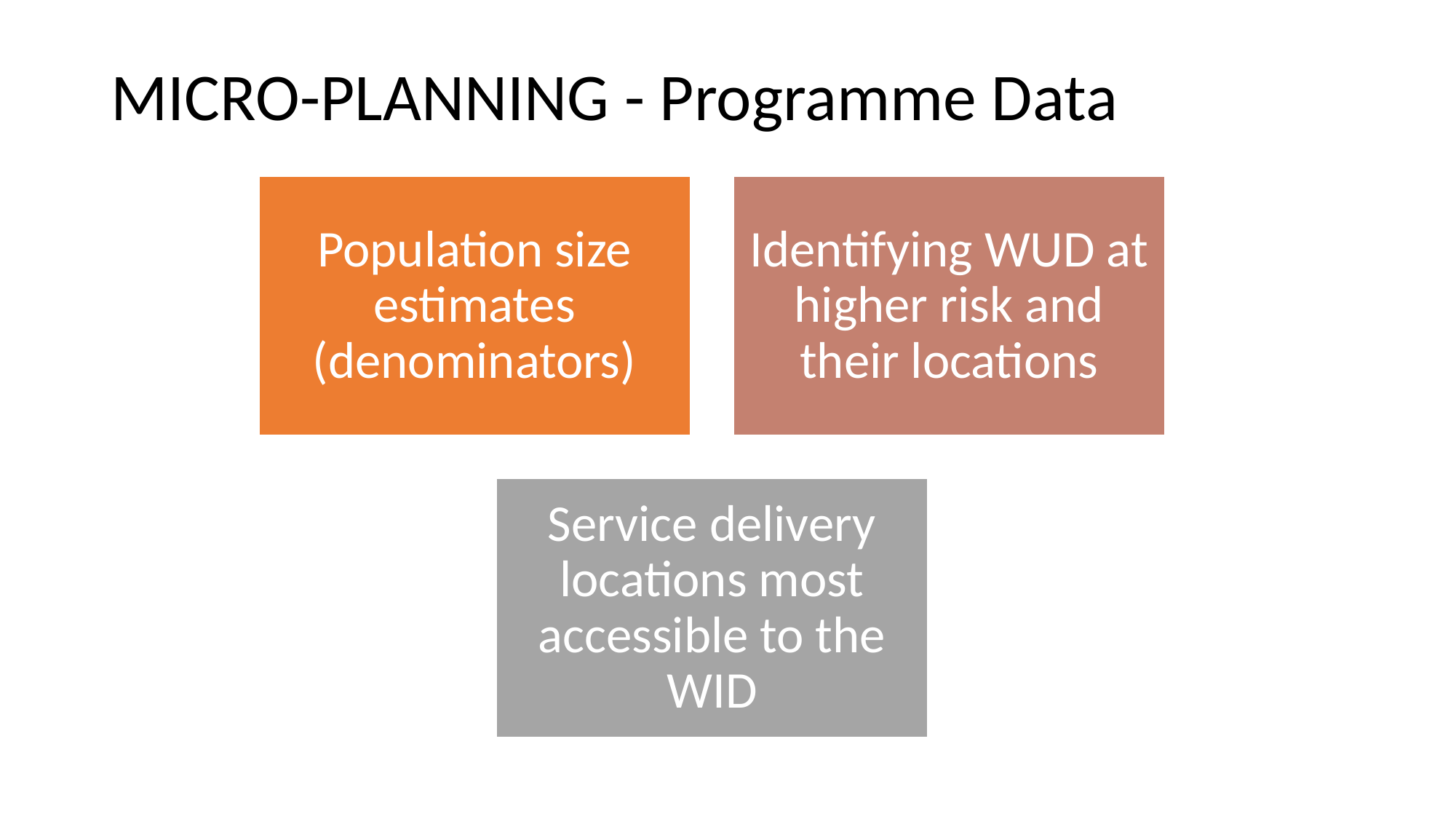

# MICRO-PLANNING - Programme Data
Population size estimates (denominators)
Identifying WUD at higher risk and their locations
Service delivery locations most accessible to the WID
3